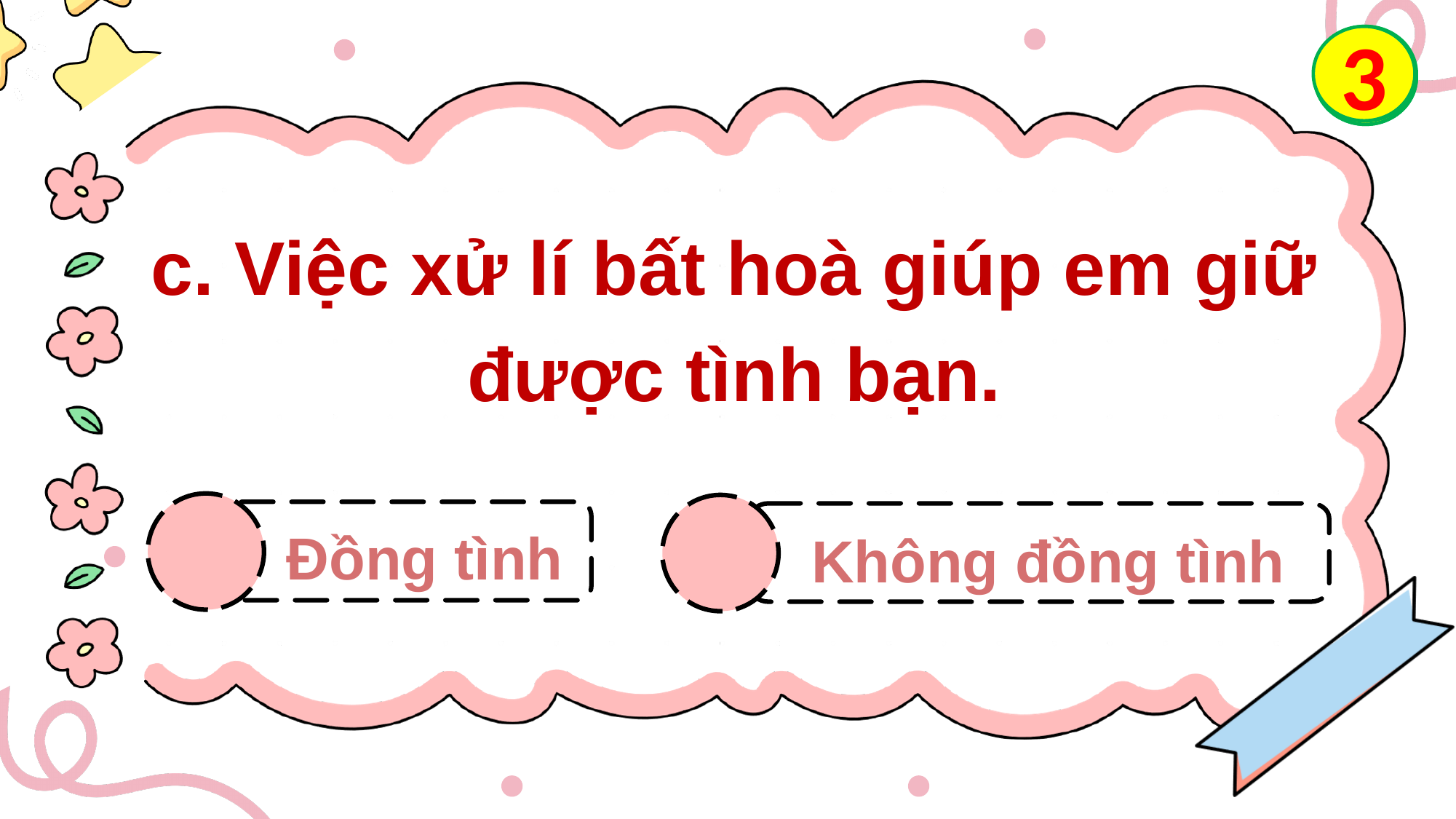

2
3

0
1

c. Việc xử lí bất hoà giúp em giữ được tình bạn.

Đồng tình
Không đồng tình